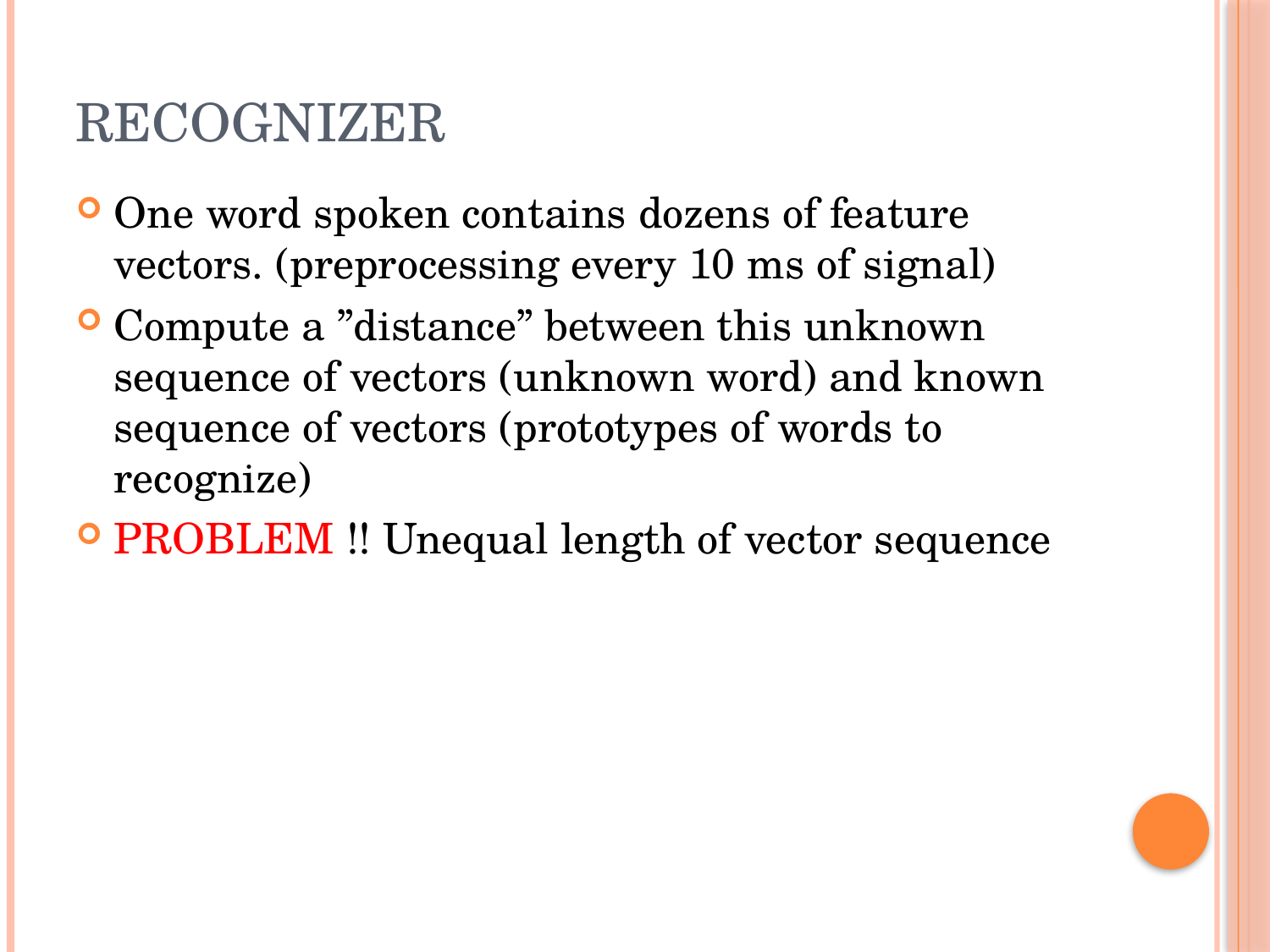

# RECOGNIZER
One word spoken contains dozens of feature vectors. (preprocessing every 10 ms of signal)
Compute a ”distance” between this unknown sequence of vectors (unknown word) and known sequence of vectors (prototypes of words to recognize)
PROBLEM !! Unequal length of vector sequence